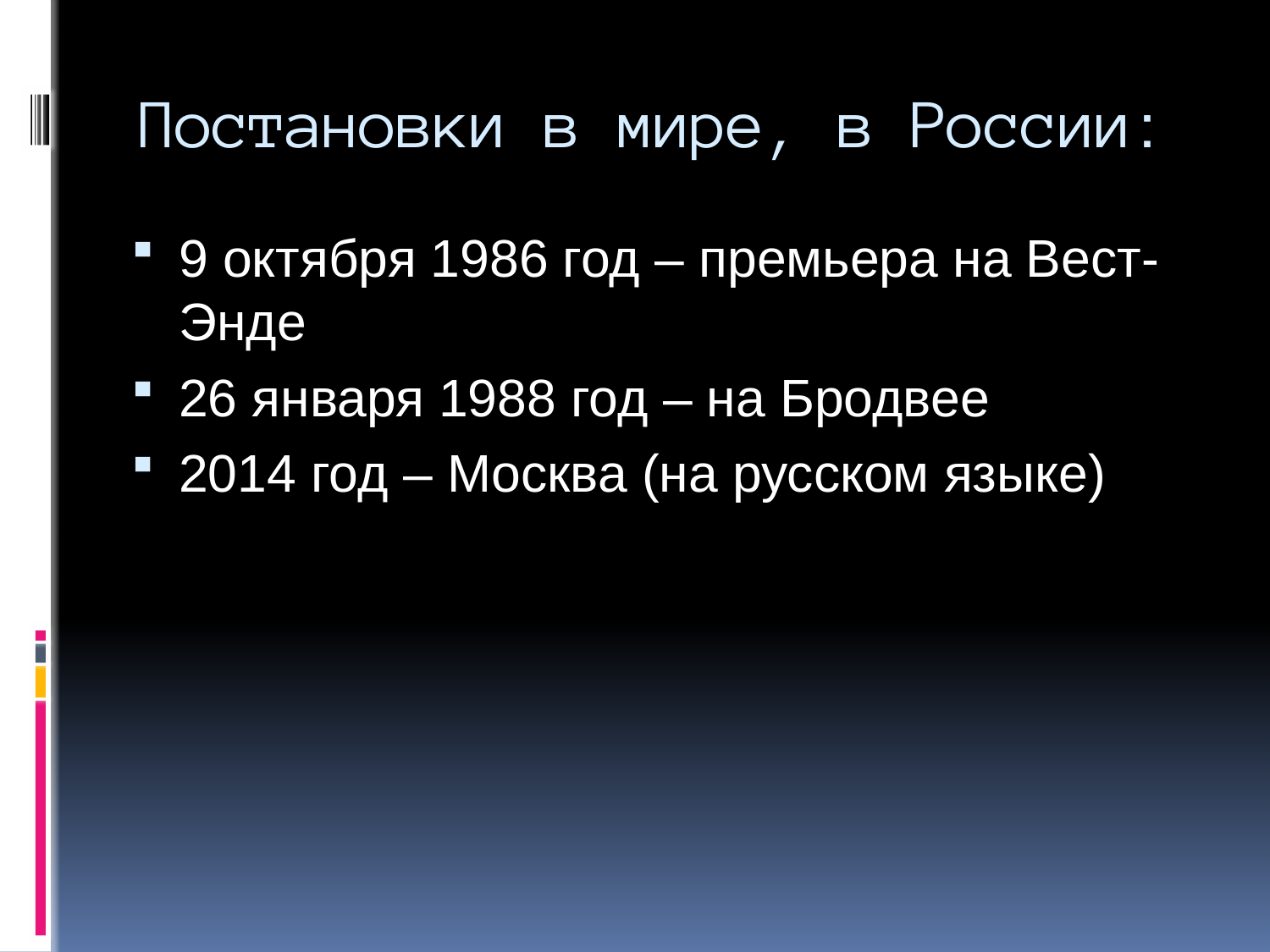

# Постановки в мире, в России:
9 октября 1986 год – премьера на Вест-Энде
26 января 1988 год – на Бродвее
2014 год – Москва (на русском языке)